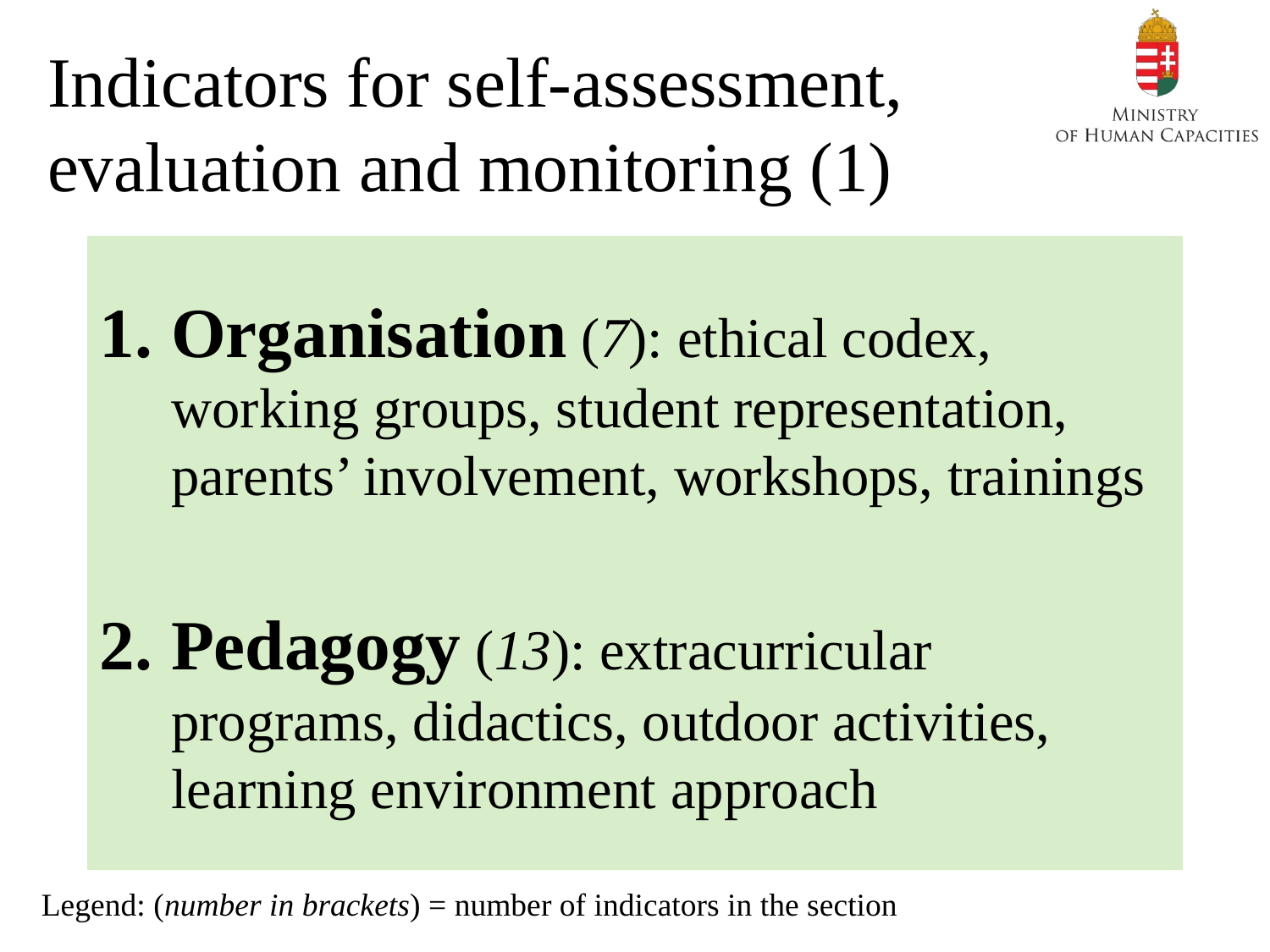

# Indicators for self-assessment, evaluation and monitoring (1)
Organisation (7): ethical codex, working groups, student representation, parents’ involvement, workshops, trainings

Pedagogy (13): extracurricular programs, didactics, outdoor activities, learning environment approach
Legend: (number in brackets) = number of indicators in the section